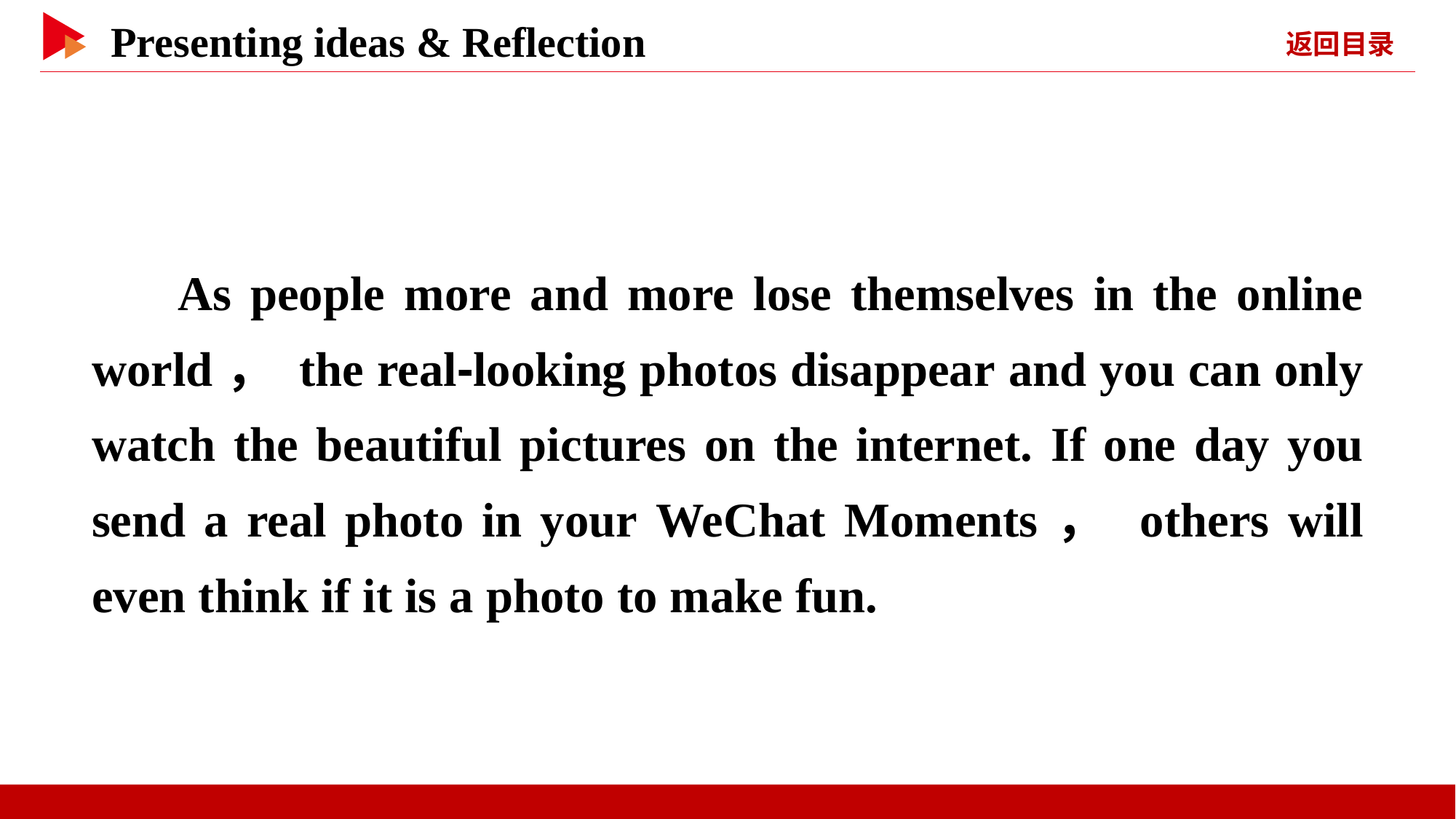

As people more and more lose themselves in the online world， the real⁃looking photos disappear and you can only watch the beautiful pictures on the internet. If one day you send a real photo in your WeChat Moments， others will even think if it is a photo to make fun.